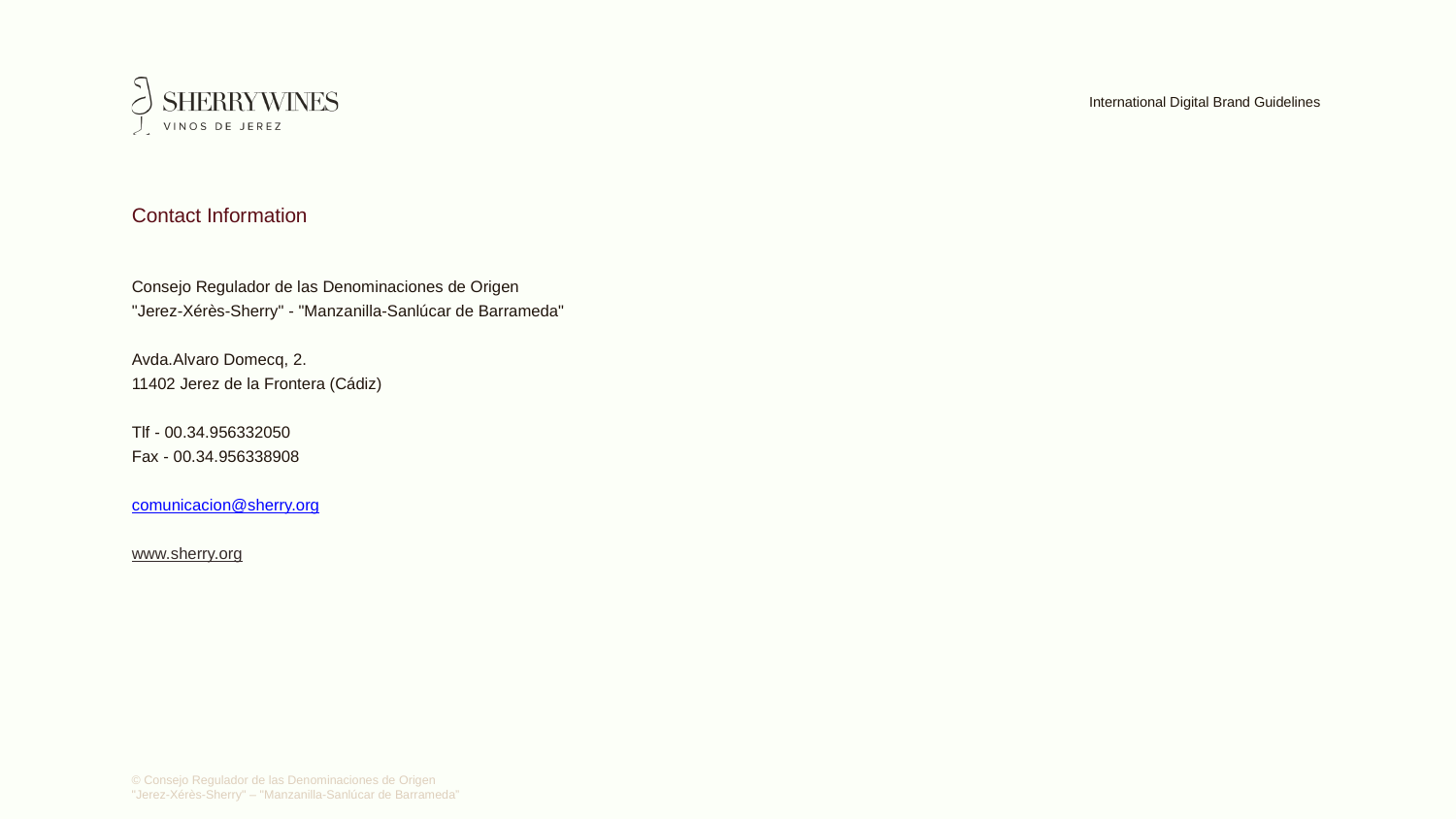

# Contact Information
Consejo Regulador de las Denominaciones de Origen
"Jerez-Xérès-Sherry" - "Manzanilla-Sanlúcar de Barrameda"
Avda.Alvaro Domecq, 2.
11402 Jerez de la Frontera (Cádiz)
Tlf - 00.34.956332050
Fax - 00.34.956338908
comunicacion@sherry.org
www.sherry.org